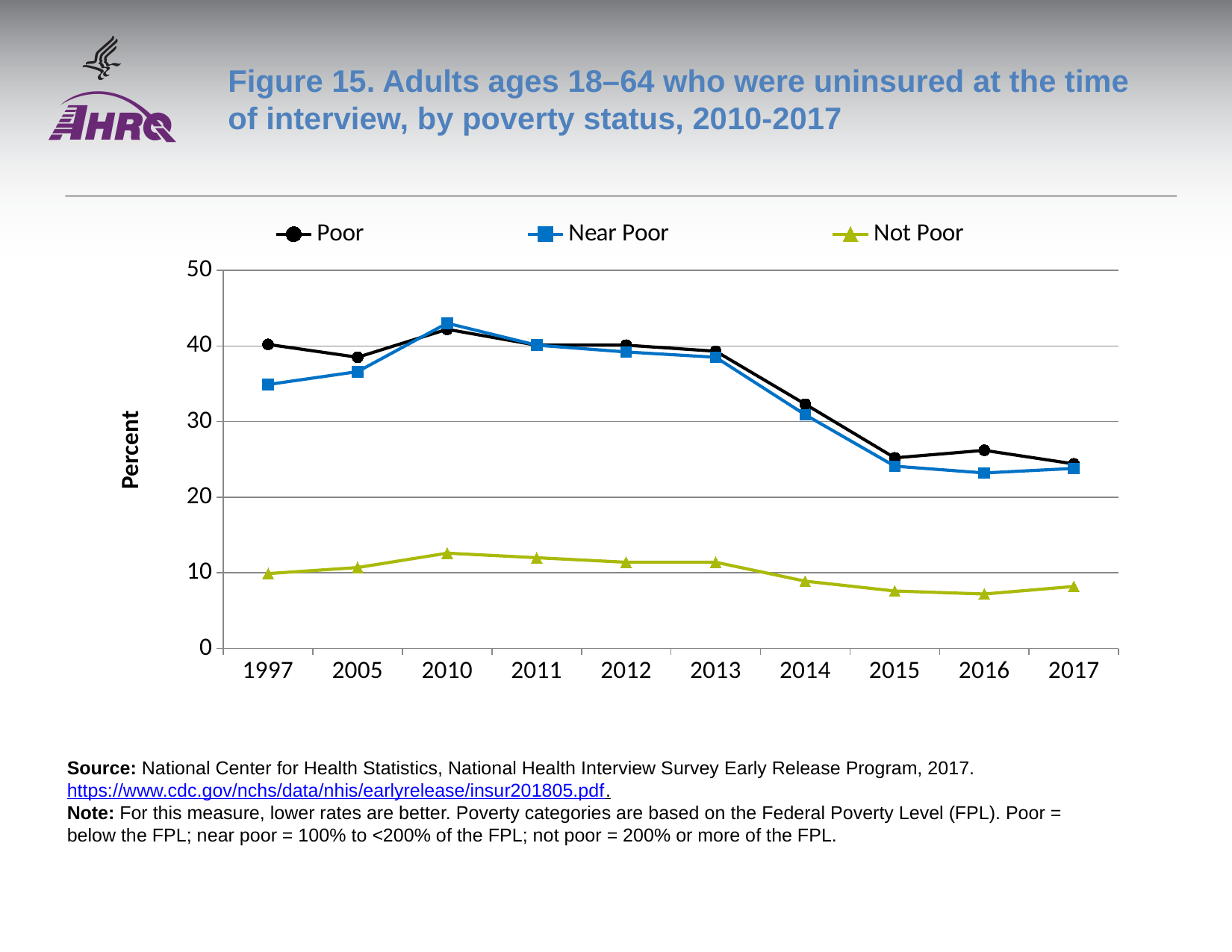

# Figure 15. Adults ages 18–64 who were uninsured at the time of interview, by poverty status, 2010-2017

### Chart

| Category | Poor | Near Poor | Not Poor |
|---|---|---|---|
| 1997 | 40.2 | 34.9 | 9.9 |
| 2005 | 38.5 | 36.6 | 10.7 |
| 2010 | 42.2 | 43.0 | 12.6 |
| 2011 | 40.1 | 40.1 | 12.0 |
| 2012 | 40.1 | 39.2 | 11.4 |
| 2013 | 39.3 | 38.5 | 11.4 |
| 2014 | 32.3 | 30.9 | 8.9 |
| 2015 | 25.2 | 24.1 | 7.6 |
| 2016 | 26.2 | 23.2 | 7.2 |
| 2017 | 24.4 | 23.8 | 8.2 |
Source: National Center for Health Statistics, National Health Interview Survey Early Release Program, 2017. https://www.cdc.gov/nchs/data/nhis/earlyrelease/insur201805.pdf.
Note: For this measure, lower rates are better. Poverty categories are based on the Federal Poverty Level (FPL). Poor = below the FPL; near poor = 100% to <200% of the FPL; not poor = 200% or more of the FPL.